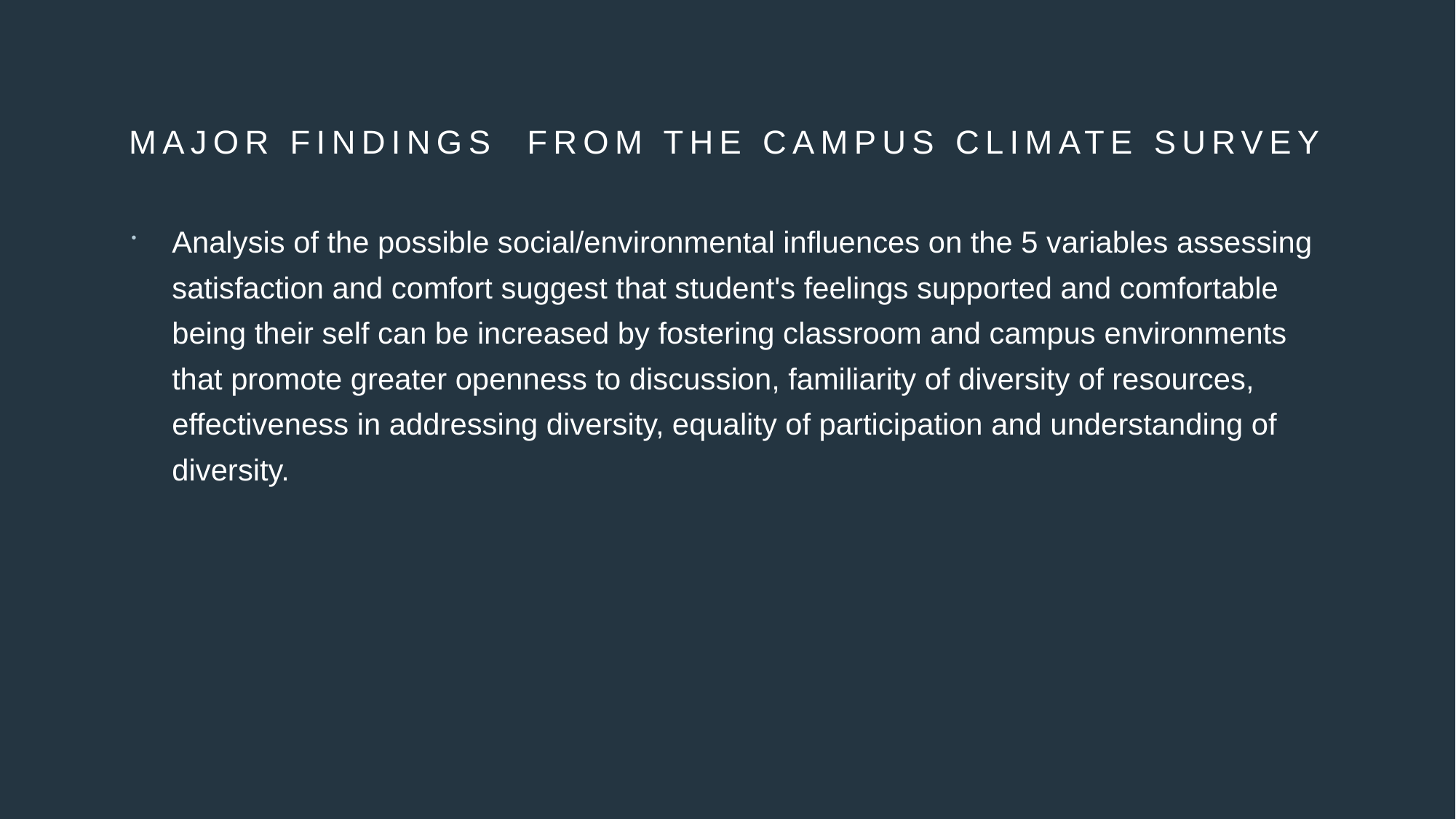

# Major Findings  From the Campus Climate Survey
Analysis of the possible social/environmental influences on the 5 variables assessing satisfaction and comfort suggest that student's feelings supported and comfortable being their self can be increased by fostering classroom and campus environments that promote greater openness to discussion, familiarity of diversity of resources, effectiveness in addressing diversity, equality of participation and understanding of diversity.